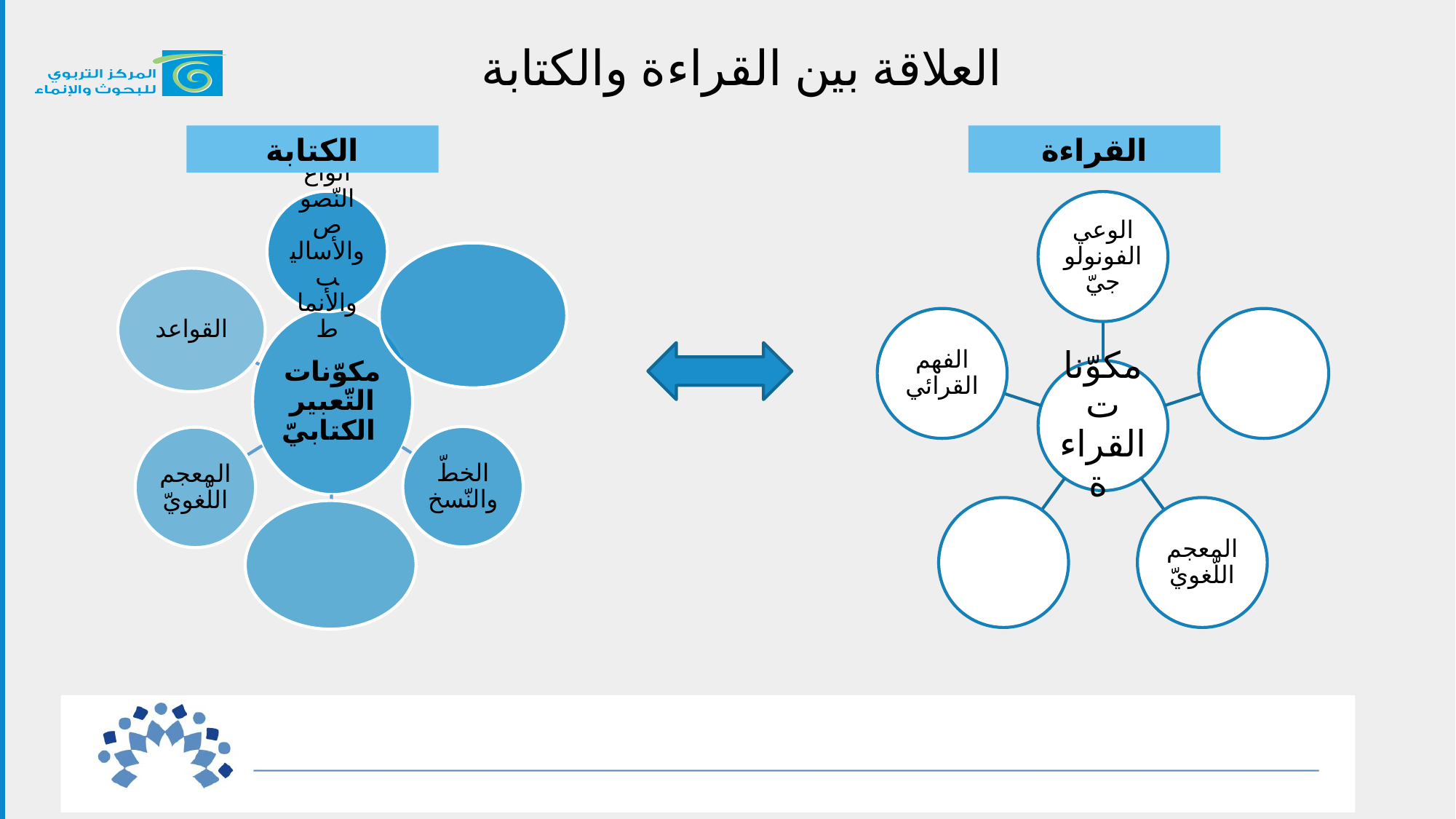

العلاقة بين القراءة والكتابة
الكتابة
القراءة
مكوّنات القراءة

الوعي الفونولوجيّ

المعجم اللّغويّ

الفهم القرائي
مكوّنات التّعبير الكتابيّ

أنواع النّصوص والأساليب والأنماط

الخطّ والنّسخ

المعجم اللّغويّ

القواعد